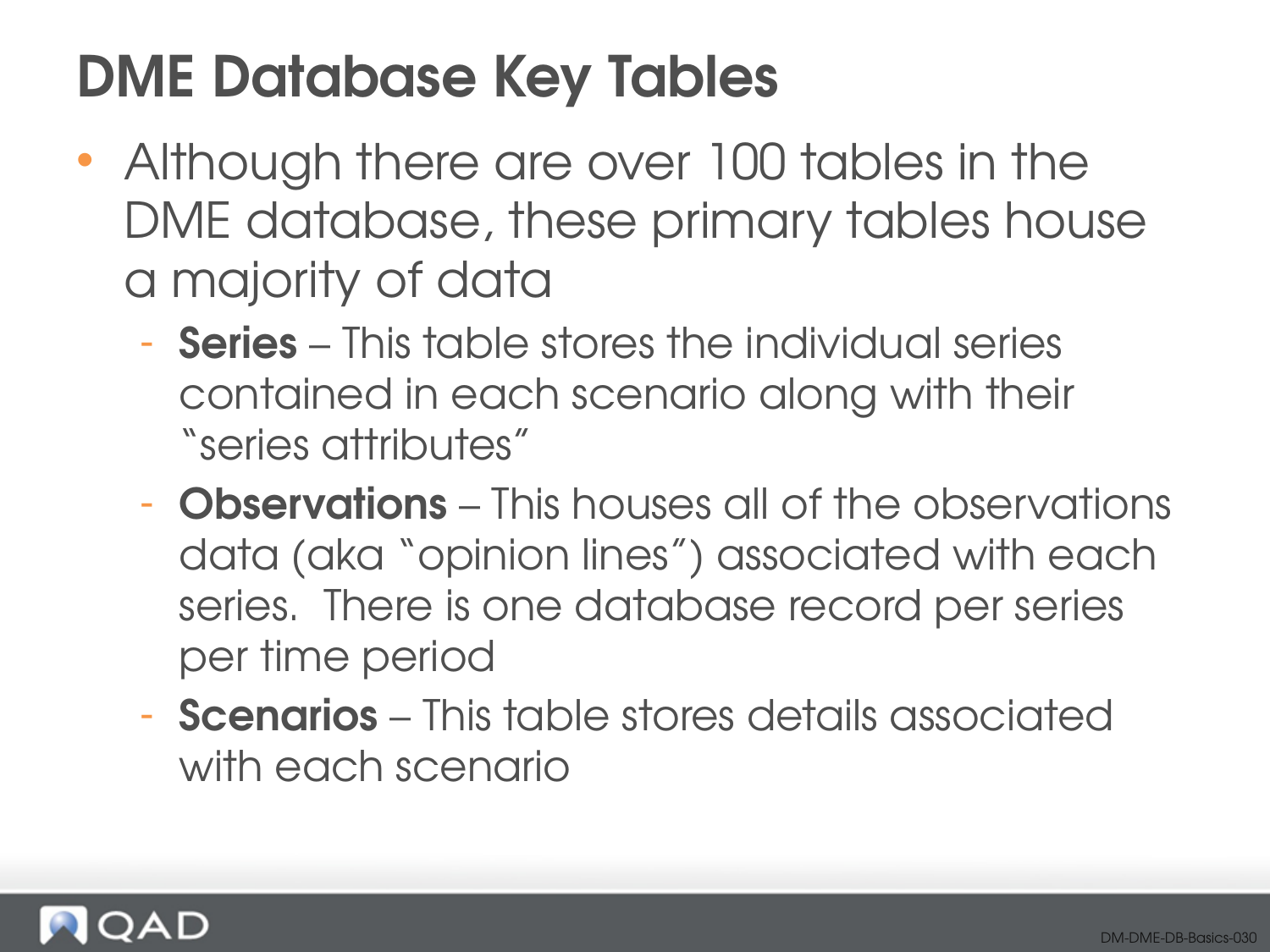

# DME Database Key Tables
Although there are over 100 tables in the DME database, these primary tables house a majority of data
Series – This table stores the individual series contained in each scenario along with their “series attributes”
Observations – This houses all of the observations data (aka “opinion lines”) associated with each series.  There is one database record per series per time period
Scenarios – This table stores details associated with each scenario

DM-DME-DB-Basics-030